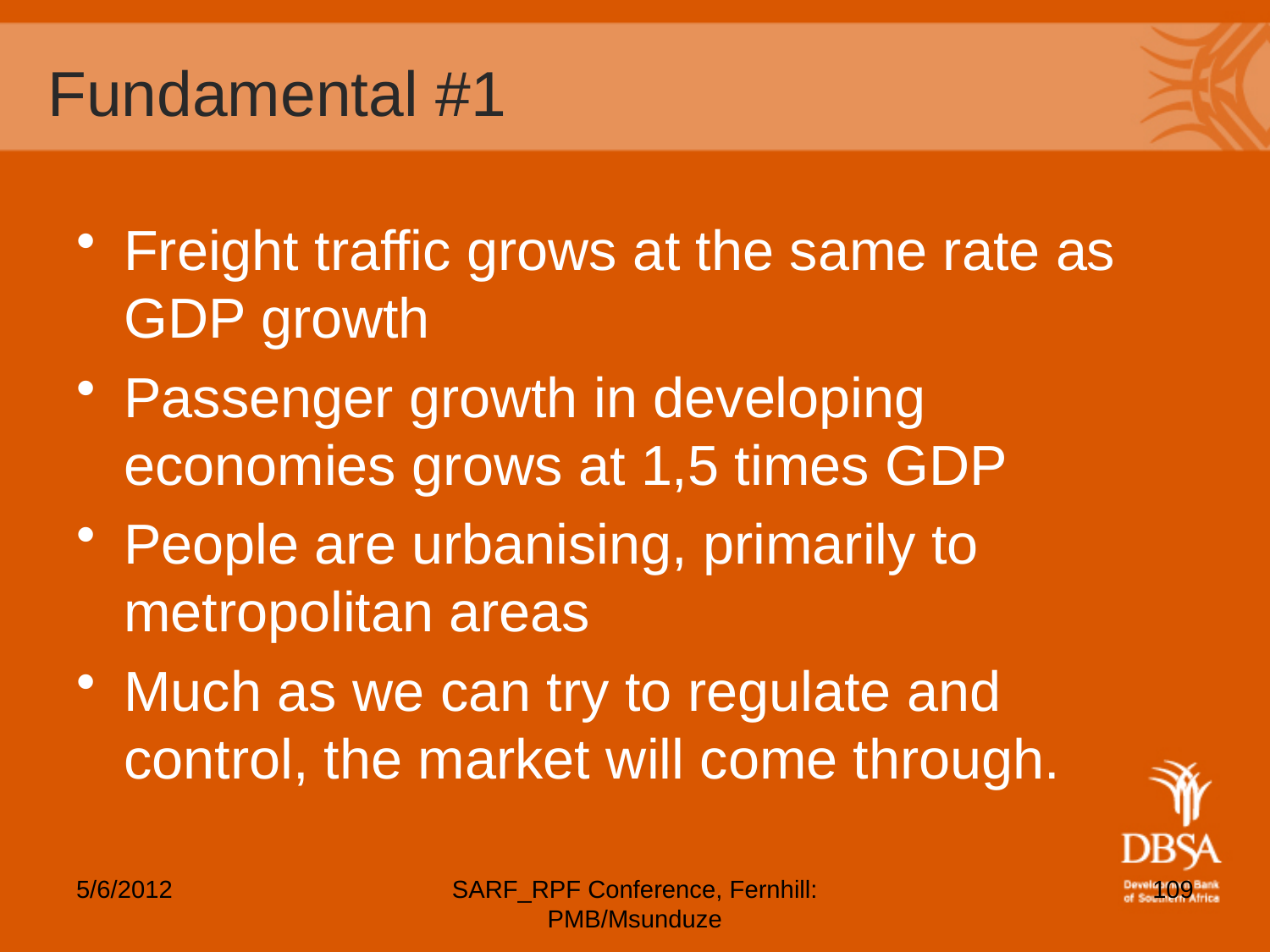

# Fundamental #1
Freight traffic grows at the same rate as GDP growth
Passenger growth in developing economies grows at 1,5 times GDP
People are urbanising, primarily to metropolitan areas
Much as we can try to regulate and control, the market will come through.
5/6/2012
SARF_RPF Conference, Fernhill: PMB/Msunduze
109